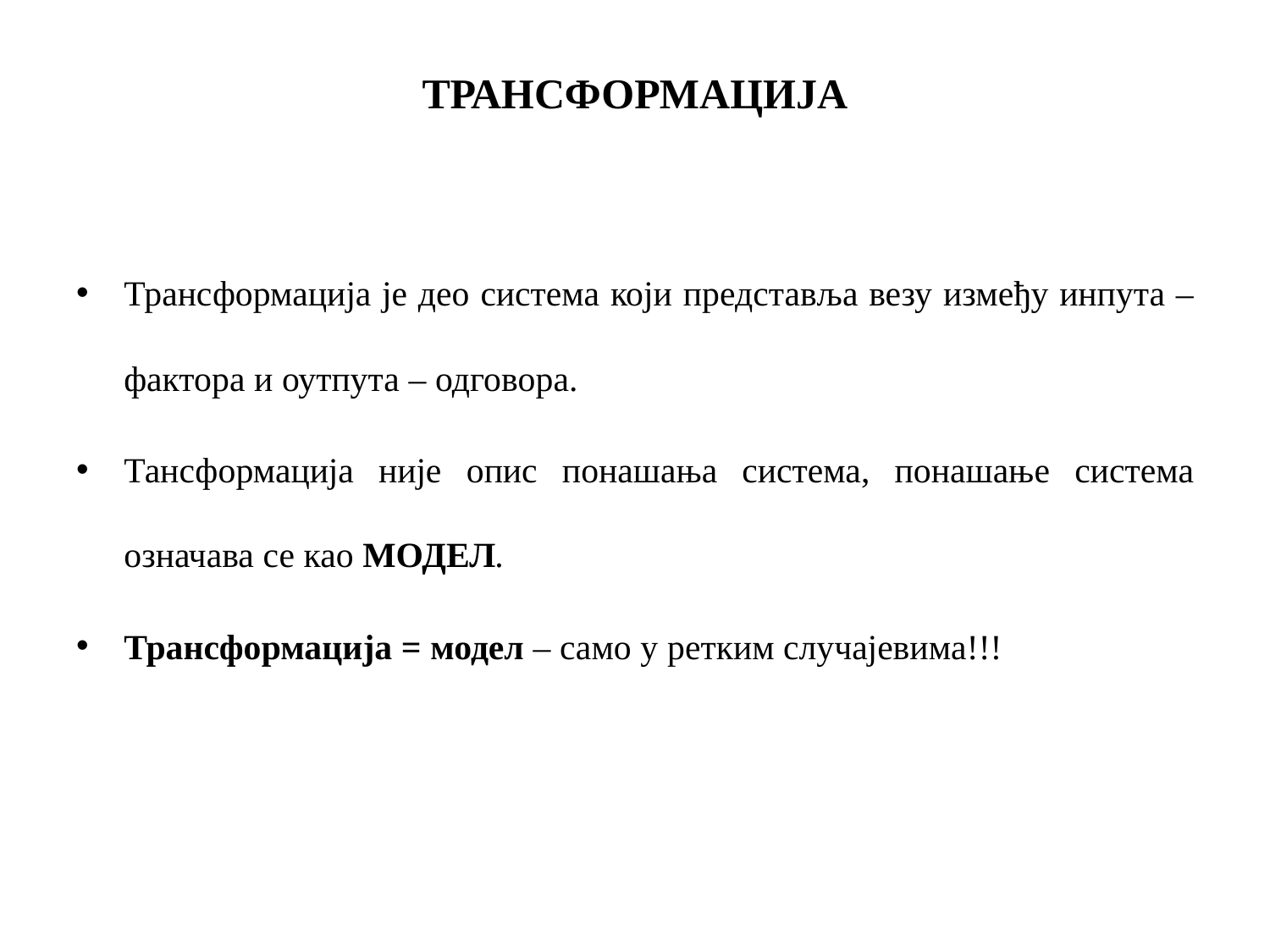

# ТРАНСФОРМАЦИЈА
Трансформација је део система који представља везу између инпута –фактора и оутпута – одговора.
Тансформација није опис понашања система, понашање система означава се као МОДЕЛ.
Трансформација = модел – само у ретким случајевима!!!